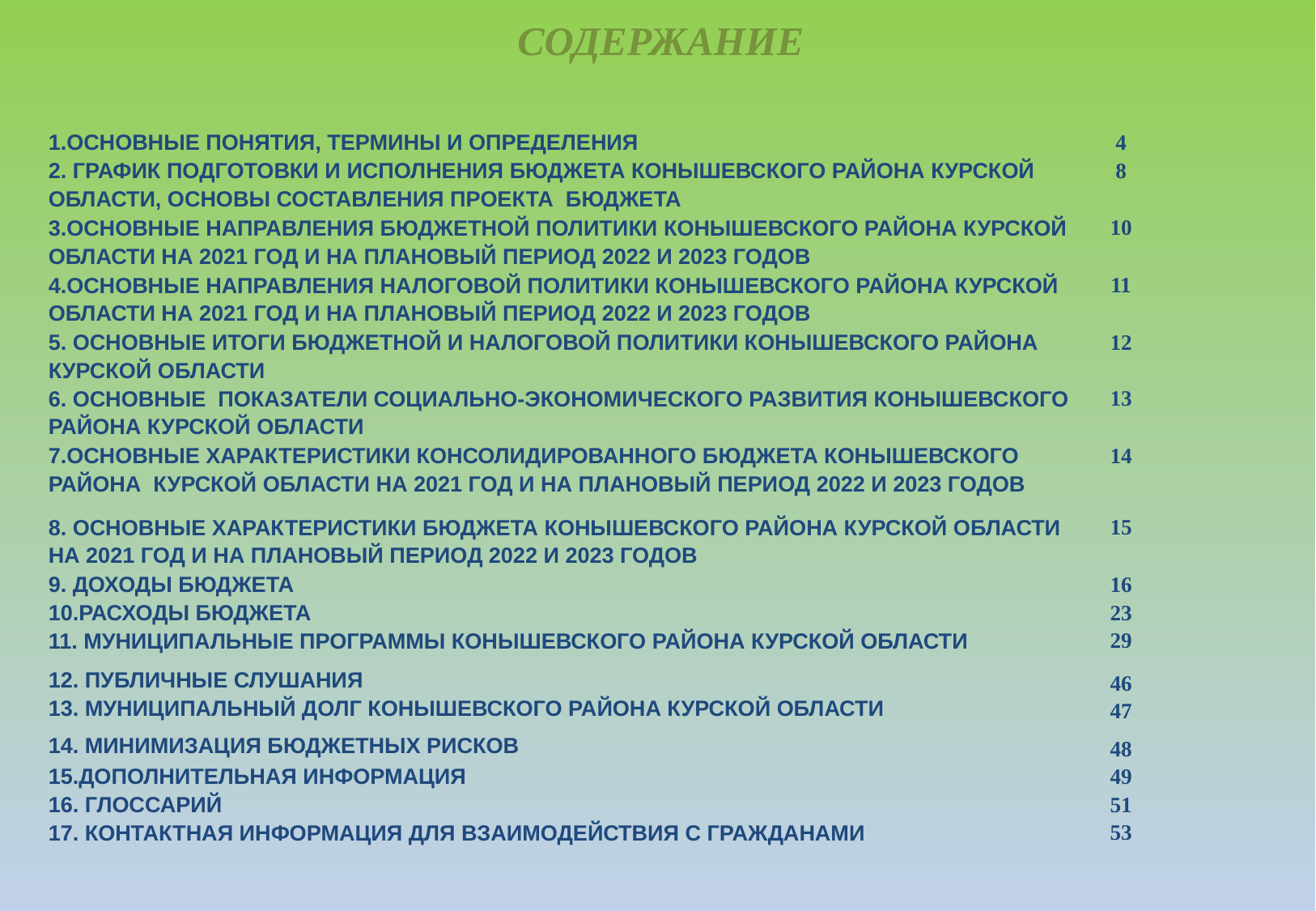

СОДЕРЖАНИЕ

| 1.ОСНОВНЫЕ ПОНЯТИЯ, ТЕРМИНЫ И ОПРЕДЕЛЕНИЯ | 4 |
| --- | --- |
| 2. ГРАФИК ПОДГОТОВКИ И ИСПОЛНЕНИЯ БЮДЖЕТА КОНЫШЕВСКОГО РАЙОНА КУРСКОЙ ОБЛАСТИ, ОСНОВЫ СОСТАВЛЕНИЯ ПРОЕКТА БЮДЖЕТА | 8 |
| 3.ОСНОВНЫЕ НАПРАВЛЕНИЯ БЮДЖЕТНОЙ ПОЛИТИКИ КОНЫШЕВСКОГО РАЙОНА КУРСКОЙ ОБЛАСТИ НА 2021 ГОД И НА ПЛАНОВЫЙ ПЕРИОД 2022 И 2023 ГОДОВ | 10 |
| 4.ОСНОВНЫЕ НАПРАВЛЕНИЯ НАЛОГОВОЙ ПОЛИТИКИ КОНЫШЕВСКОГО РАЙОНА КУРСКОЙ ОБЛАСТИ НА 2021 ГОД И НА ПЛАНОВЫЙ ПЕРИОД 2022 И 2023 ГОДОВ | 11 |
| 5. ОСНОВНЫЕ ИТОГИ БЮДЖЕТНОЙ И НАЛОГОВОЙ ПОЛИТИКИ КОНЫШЕВСКОГО РАЙОНА КУРСКОЙ ОБЛАСТИ | 12 |
| 6. ОСНОВНЫЕ ПОКАЗАТЕЛИ СОЦИАЛЬНО-ЭКОНОМИЧЕСКОГО РАЗВИТИЯ КОНЫШЕВСКОГО РАЙОНА КУРСКОЙ ОБЛАСТИ | 13 |
| 7.ОСНОВНЫЕ ХАРАКТЕРИСТИКИ КОНСОЛИДИРОВАННОГО БЮДЖЕТА КОНЫШЕВСКОГО РАЙОНА КУРСКОЙ ОБЛАСТИ НА 2021 ГОД И НА ПЛАНОВЫЙ ПЕРИОД 2022 И 2023 ГОДОВ | 14 |
| 8. ОСНОВНЫЕ ХАРАКТЕРИСТИКИ БЮДЖЕТА КОНЫШЕВСКОГО РАЙОНА КУРСКОЙ ОБЛАСТИ НА 2021 ГОД И НА ПЛАНОВЫЙ ПЕРИОД 2022 И 2023 ГОДОВ | 15 |
| 9. ДОХОДЫ БЮДЖЕТА | 16 |
| 10.РАСХОДЫ БЮДЖЕТА | 23 |
| 11. МУНИЦИПАЛЬНЫЕ ПРОГРАММЫ КОНЫШЕВСКОГО РАЙОНА КУРСКОЙ ОБЛАСТИ | 29 |
| 12. ПУБЛИЧНЫЕ СЛУШАНИЯ | 46 |
| 13. МУНИЦИПАЛЬНЫЙ ДОЛГ КОНЫШЕВСКОГО РАЙОНА КУРСКОЙ ОБЛАСТИ | 47 |
| 14. МИНИМИЗАЦИЯ БЮДЖЕТНЫХ РИСКОВ | 48 |
| 15.ДОПОЛНИТЕЛЬНАЯ ИНФОРМАЦИЯ | 49 |
| 16. ГЛОССАРИЙ | 51 |
| 17. КОНТАКТНАЯ ИНФОРМАЦИЯ ДЛЯ ВЗАИМОДЕЙСТВИЯ С ГРАЖДАНАМИ | 53 |